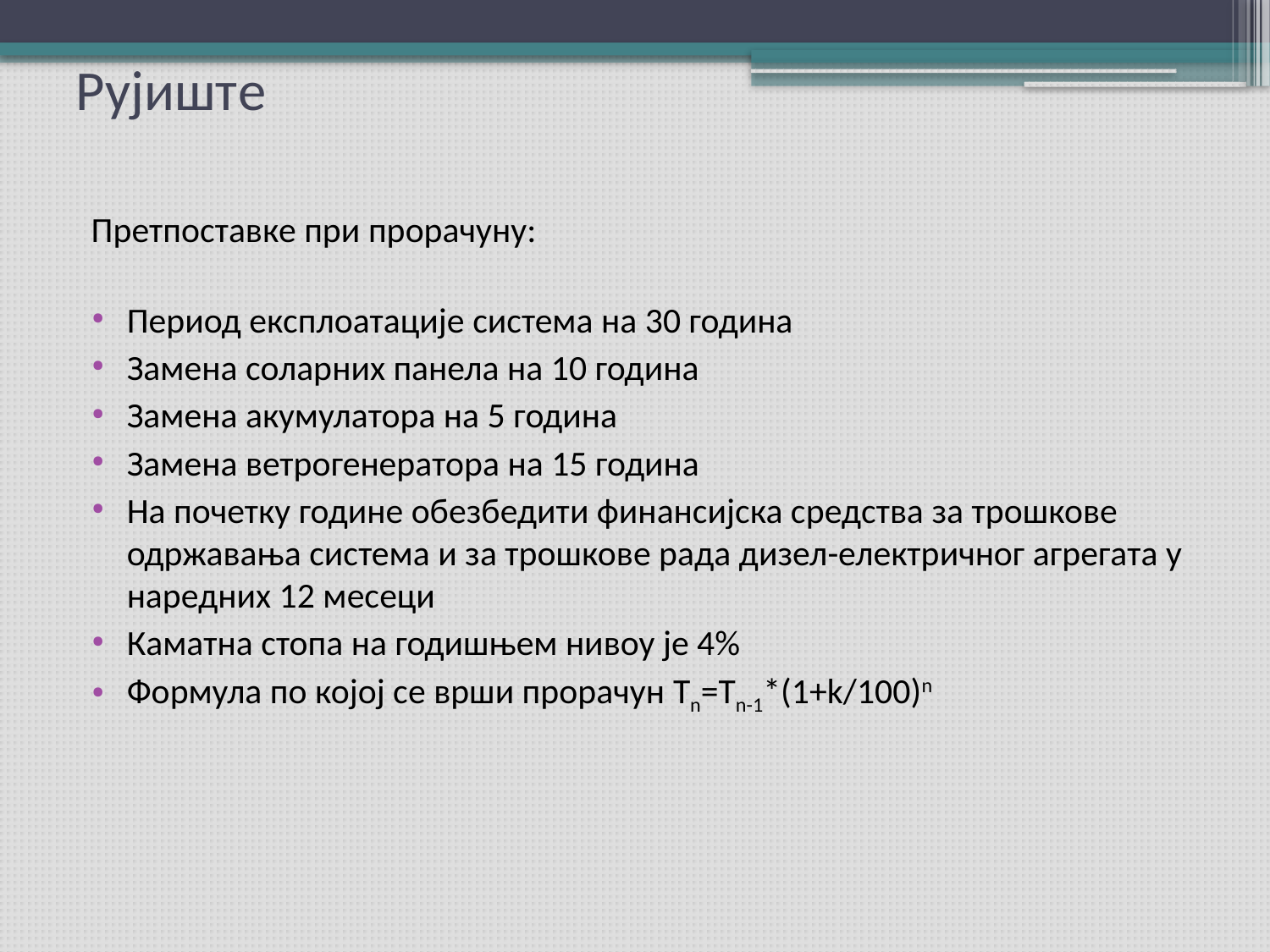

# Рујиштe
Претпоставке при прорачуну:
Период експлоатације система на 30 година
Замена соларних панела на 10 година
Замена акумулатора на 5 година
Замена ветрогенератора на 15 година
На почетку године обезбедити финансијска средства за трошкове одржавања система и за трошкове рада дизел-електричног агрегата у наредних 12 месеци
Каматна стопа на годишњем нивоу је 4%
Формула по којој се врши прорачун Tn=Tn-1*(1+k/100)n